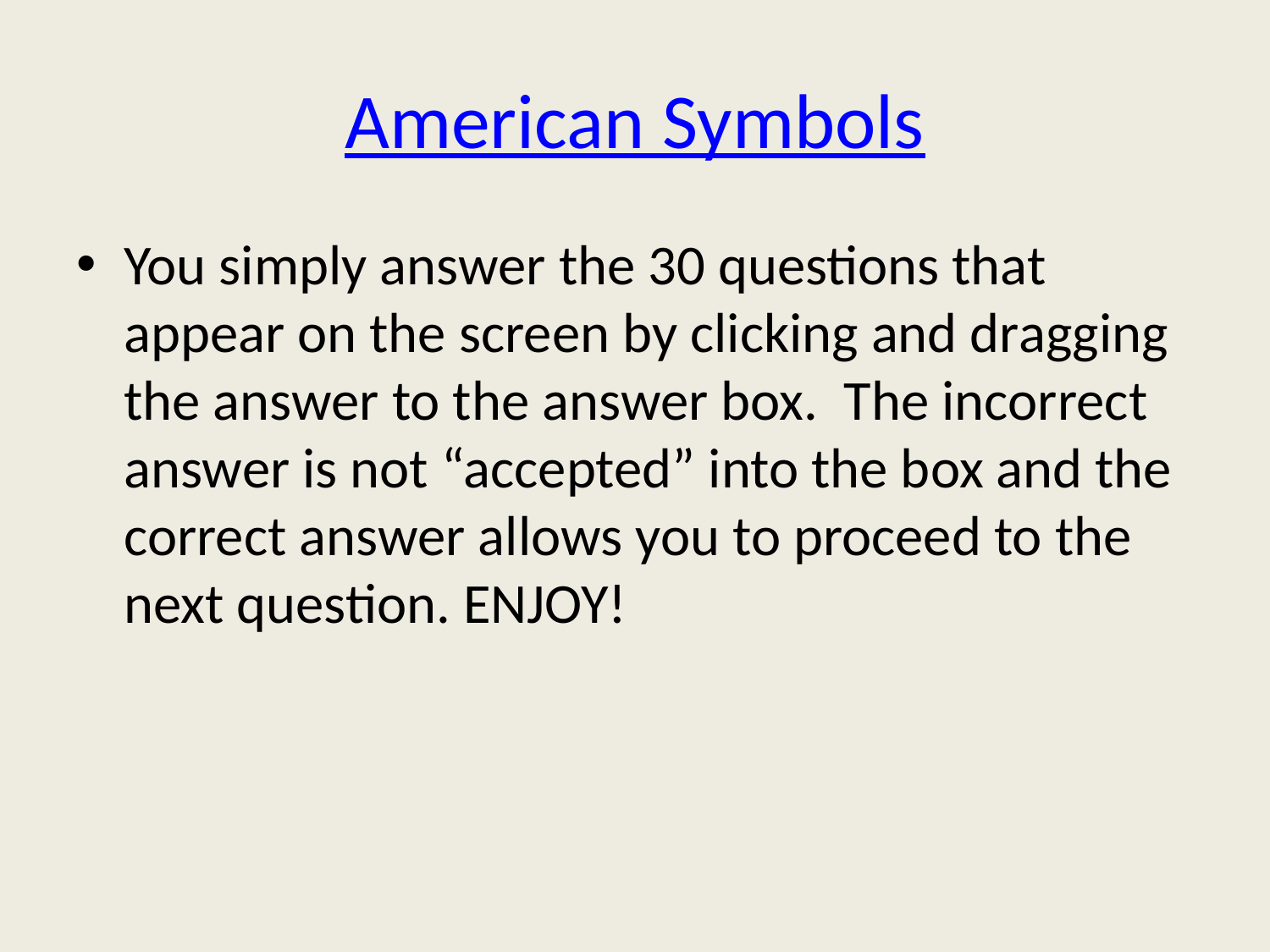

# American Symbols
You simply answer the 30 questions that appear on the screen by clicking and dragging the answer to the answer box.  The incorrect answer is not “accepted” into the box and the correct answer allows you to proceed to the next question. ENJOY!